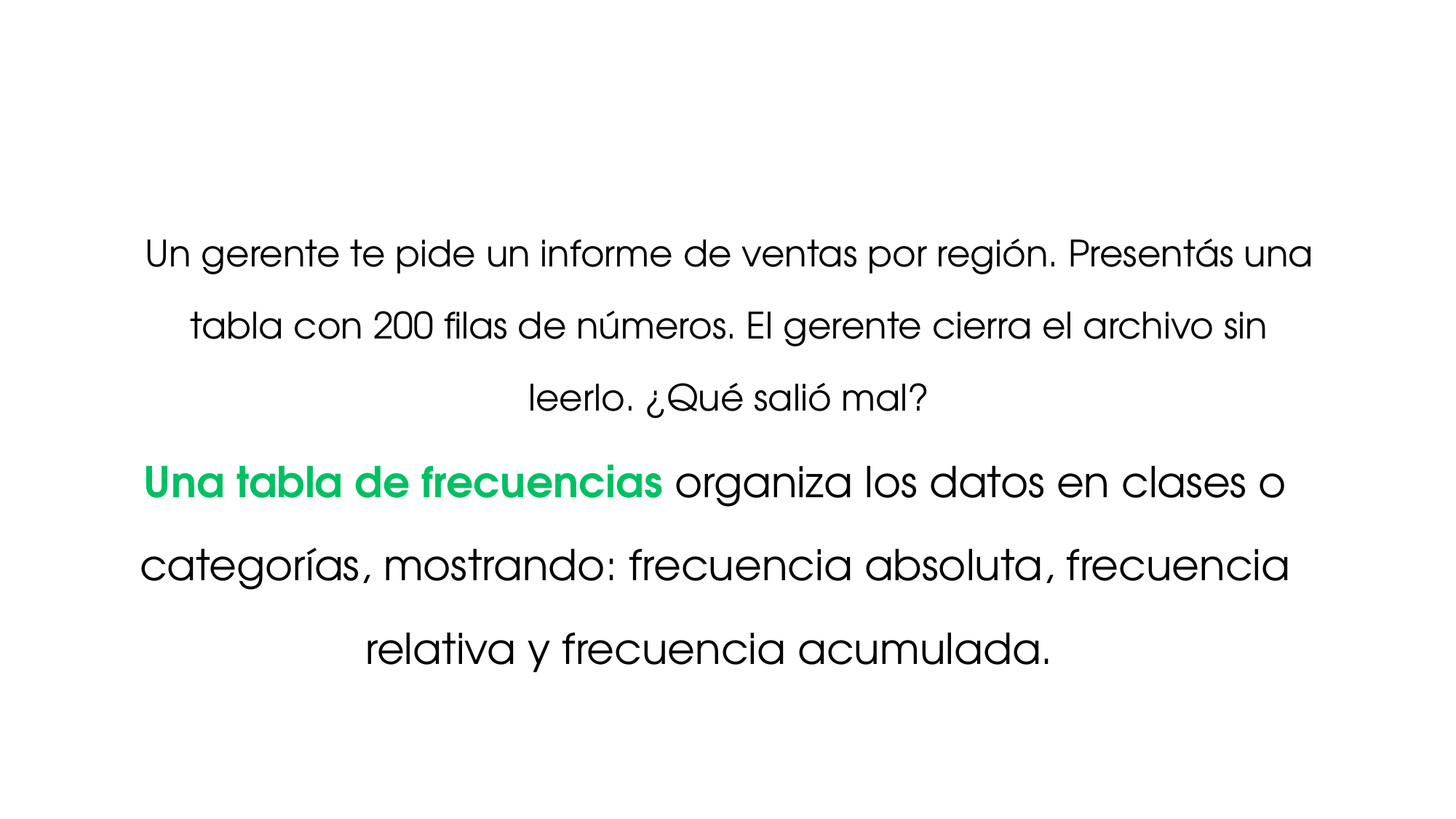

Un gerente te pide un informe de ventas por región. Presentás una tabla con 200 filas de números. El gerente cierra el archivo sin leerlo. ¿Qué salió mal?
Una tabla de frecuencias organiza los datos en clases o categorías, mostrando: frecuencia absoluta, frecuencia relativa y frecuencia acumulada.